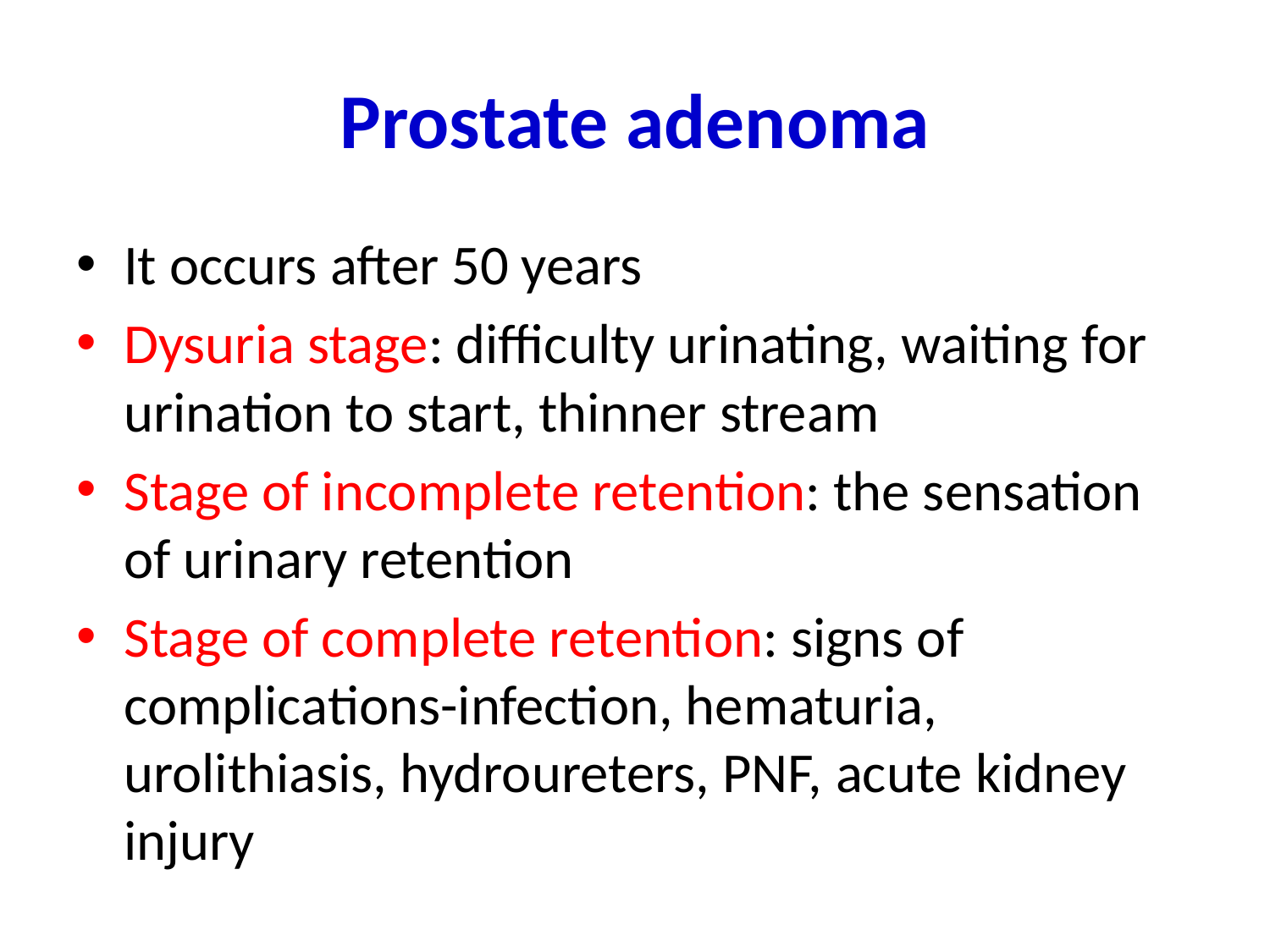

# Prostate adenoma
It occurs after 50 years
Dysuria stage: difficulty urinating, waiting for urination to start, thinner stream
Stage of incomplete retention: the sensation of urinary retention
Stage of complete retention: signs of complications-infection, hematuria, urolithiasis, hydroureters, PNF, acute kidney injury